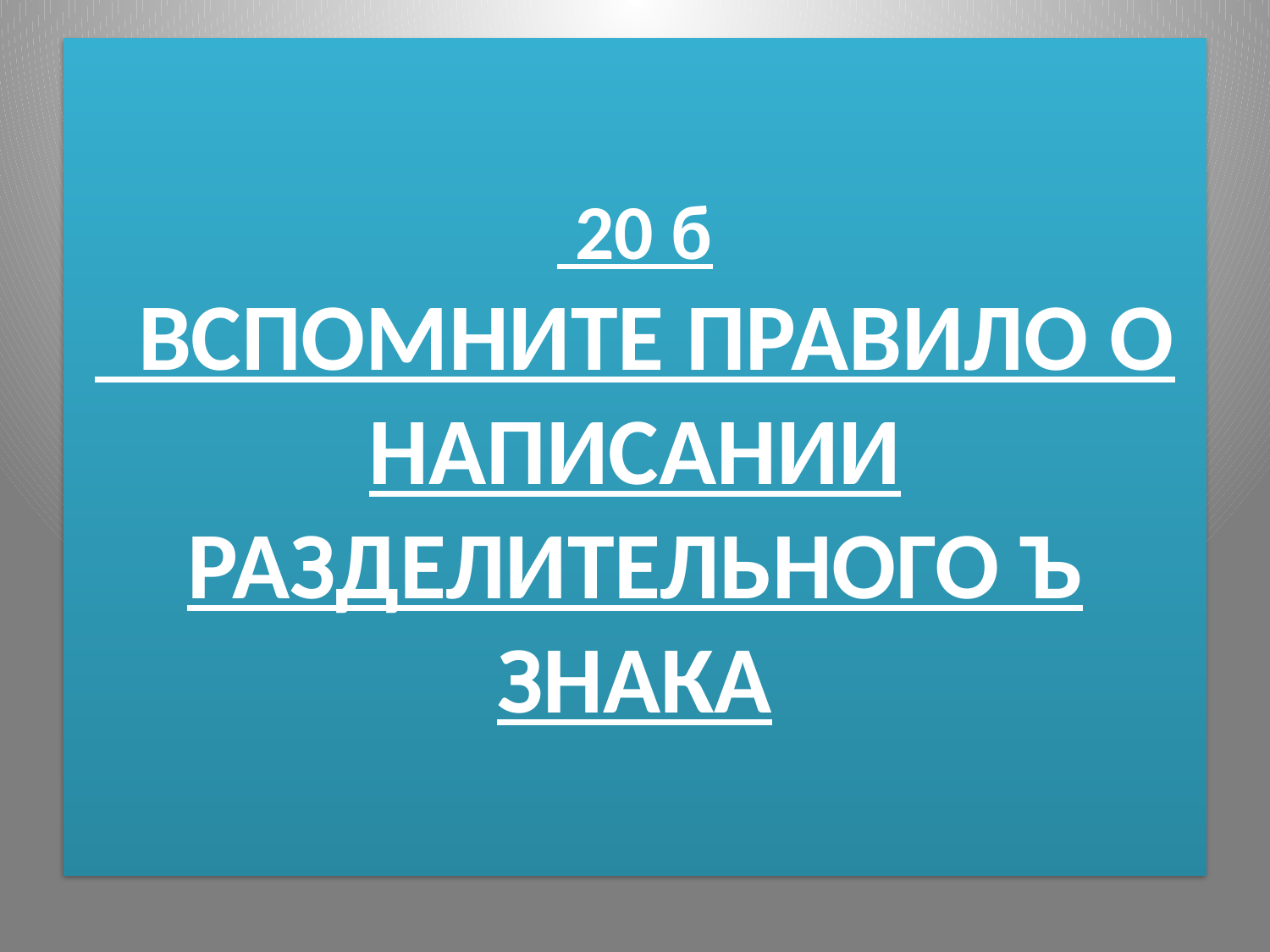

# 20 б ВСПОМНИТЕ ПРАВИЛО О НАПИСАНИИ РАЗДЕЛИТЕЛЬНОГО Ъ ЗНАКА